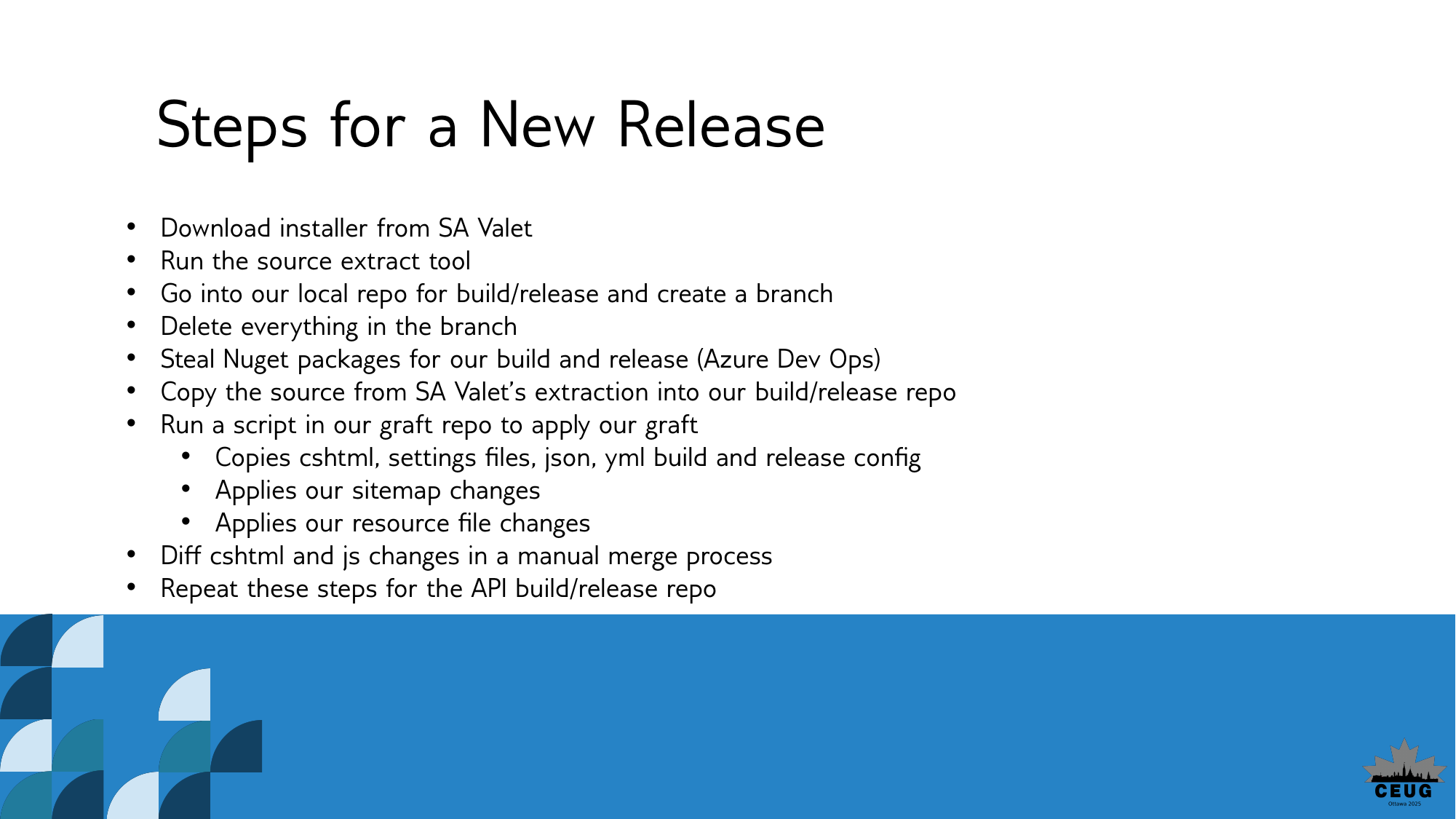

# Steps for a New Release
Download installer from SA Valet
Run the source extract tool
Go into our local repo for build/release and create a branch
Delete everything in the branch
Steal Nuget packages for our build and release (Azure Dev Ops)
Copy the source from SA Valet’s extraction into our build/release repo
Run a script in our graft repo to apply our graft
Copies cshtml, settings files, json, yml build and release config
Applies our sitemap changes
Applies our resource file changes
Diff cshtml and js changes in a manual merge process
Repeat these steps for the API build/release repo